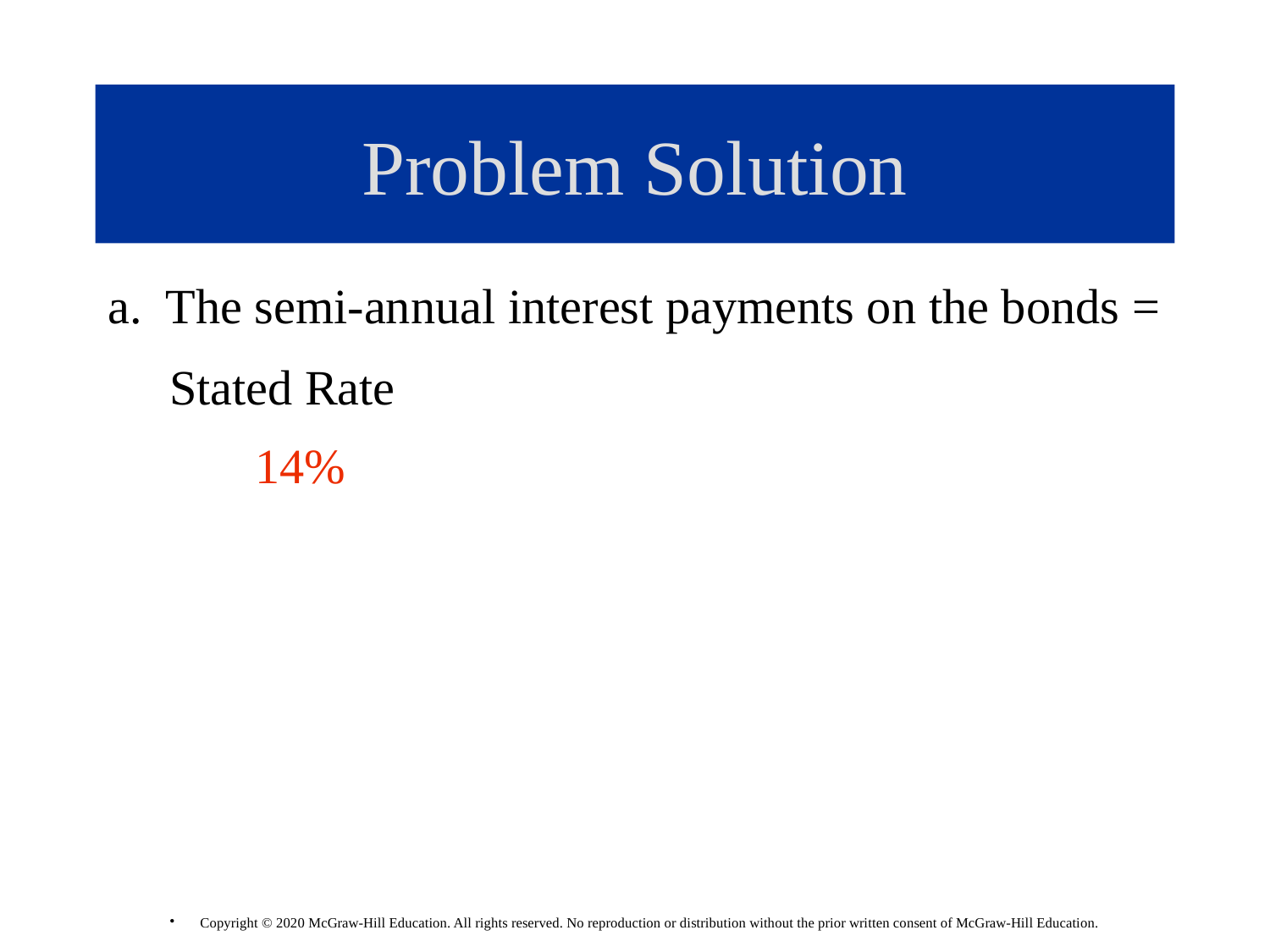

# Problem Solution
a.  The semi-annual interest payments on the bonds =

     Stated Rate

            14%